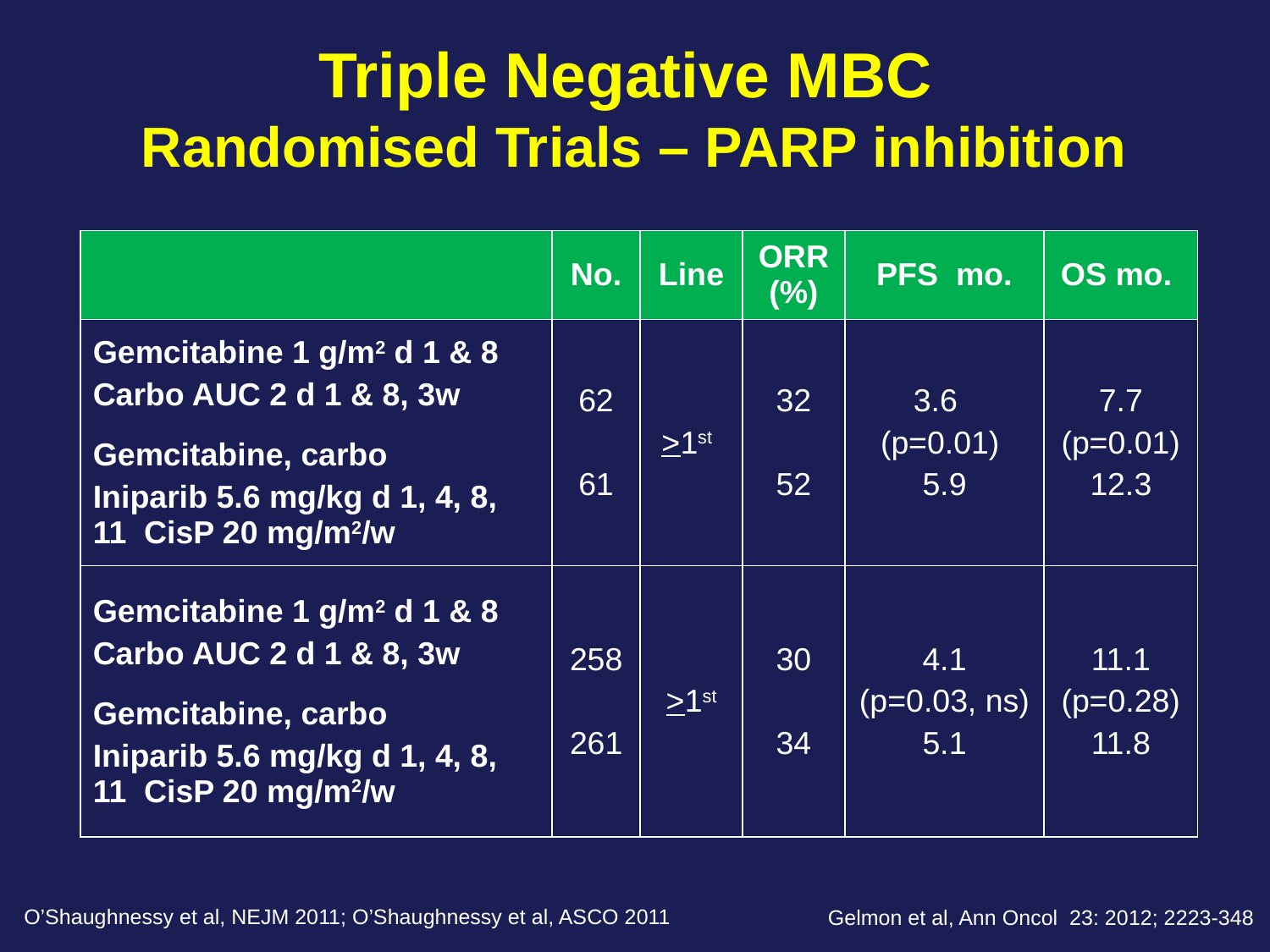

Triple Negative MBC
Randomised Trials – PARP inhibition
|  | No. | Line | ORR (%) | PFS mo. | OS mo. |
| --- | --- | --- | --- | --- | --- |
| Gemcitabine 1 g/m2 d 1 & 8 Carbo AUC 2 d 1 & 8, 3w Gemcitabine, carbo Iniparib 5.6 mg/kg d 1, 4, 8, 11 CisP 20 mg/m2/w | 62 61 | >1st | 32 52 | 3.6 (p=0.01) 5.9 | 7.7 (p=0.01) 12.3 |
| Gemcitabine 1 g/m2 d 1 & 8 Carbo AUC 2 d 1 & 8, 3w Gemcitabine, carbo Iniparib 5.6 mg/kg d 1, 4, 8, 11 CisP 20 mg/m2/w | 258 261 | >1st | 30 34 | 4.1 (p=0.03, ns) 5.1 | 11.1 (p=0.28) 11.8 |

O’Shaughnessy et al, NEJM 2011; O’Shaughnessy et al, ASCO 2011
Gelmon et al, Ann Oncol  23: 2012; 2223-348